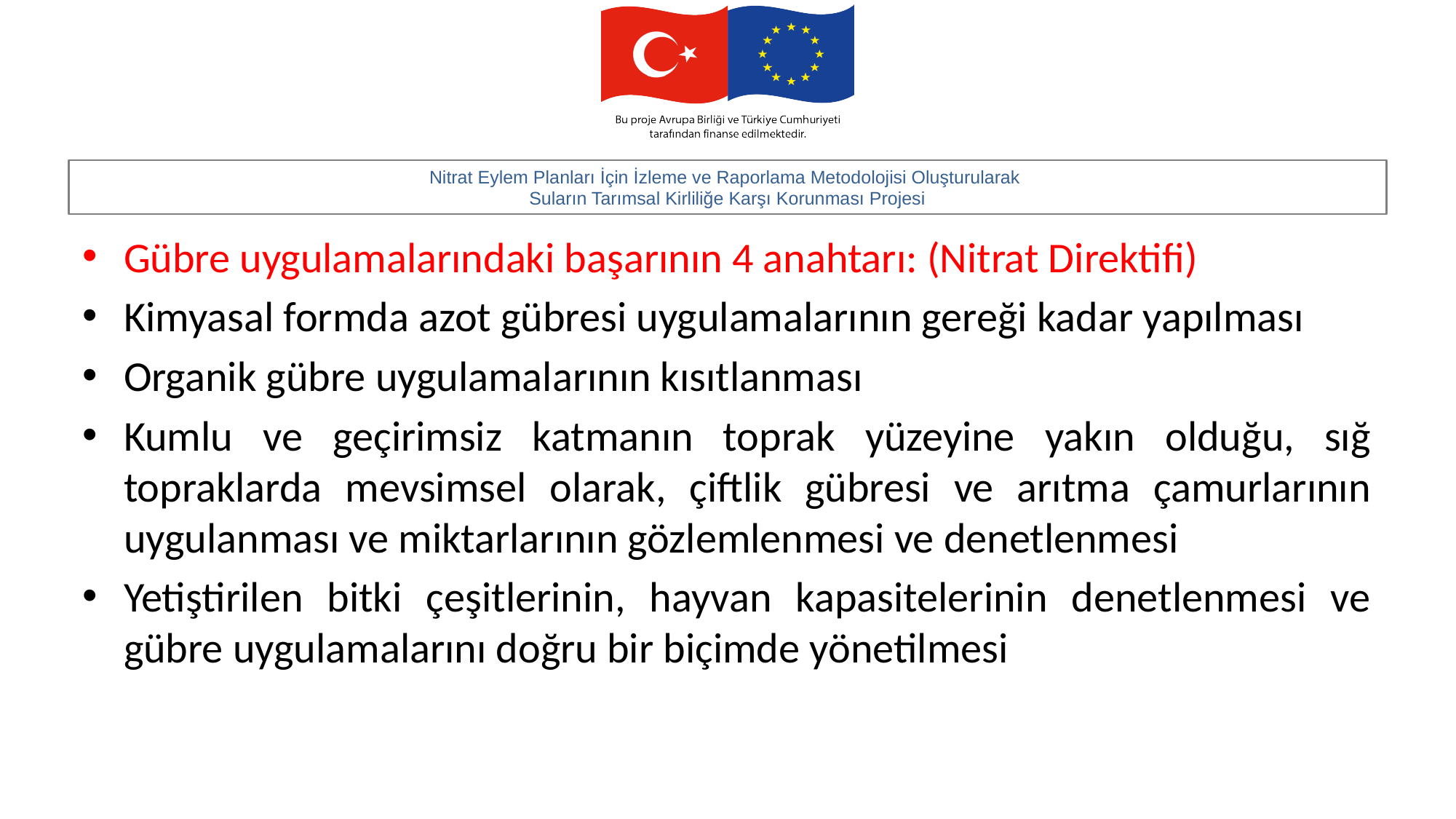

#
Gübre uygulamalarındaki başarının 4 anahtarı: (Nitrat Direktifi)
Kimyasal formda azot gübresi uygulamalarının gereği kadar yapılması
Organik gübre uygulamalarının kısıtlanması
Kumlu ve geçirimsiz katmanın toprak yüzeyine yakın olduğu, sığ topraklarda mevsimsel olarak, çiftlik gübresi ve arıtma çamurlarının uygulanması ve miktarlarının gözlemlenmesi ve denetlenmesi
Yetiştirilen bitki çeşitlerinin, hayvan kapasitelerinin denetlenmesi ve gübre uygulamalarını doğru bir biçimde yönetilmesi